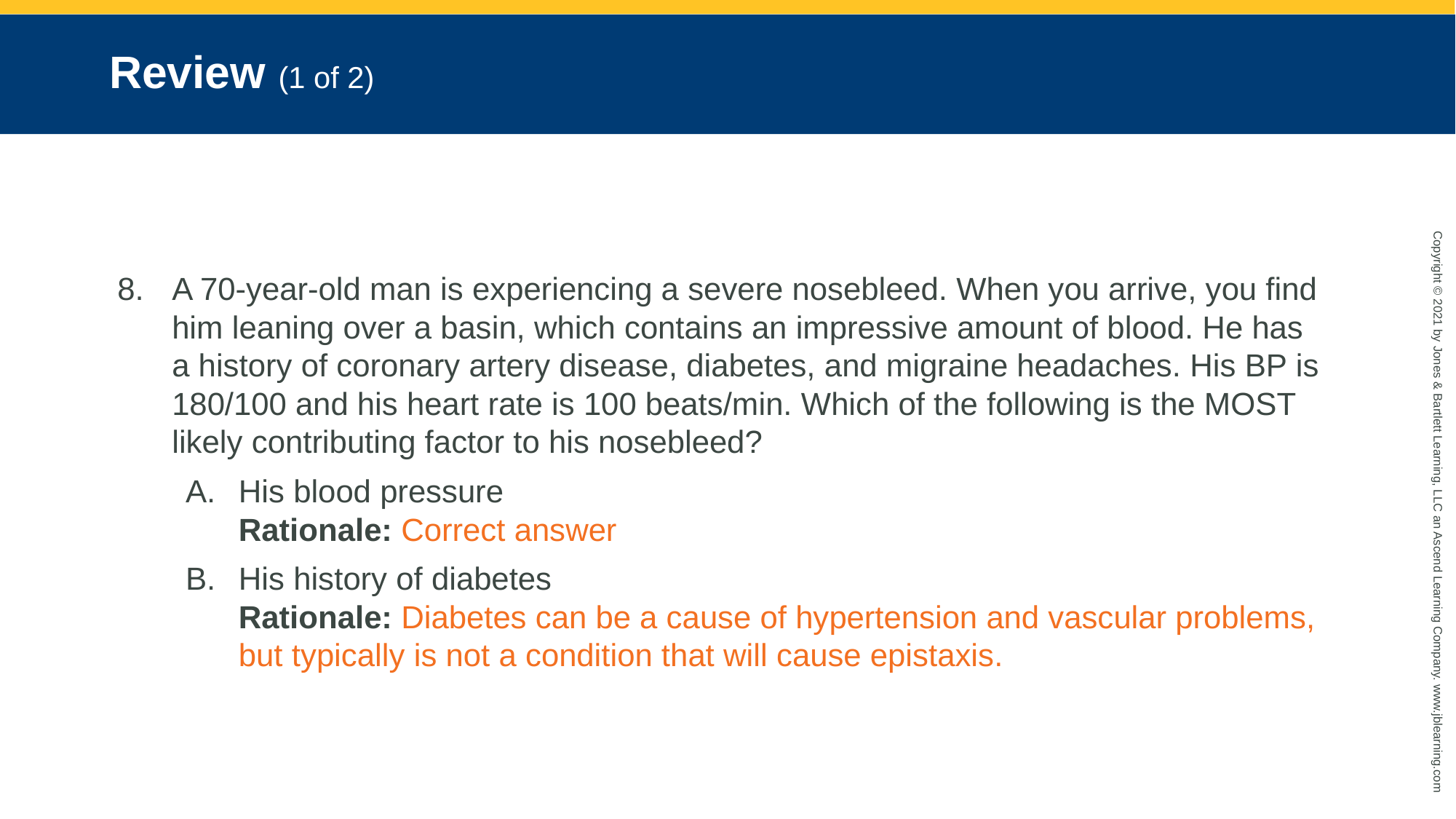

# Review (1 of 2)
A 70-year-old man is experiencing a severe nosebleed. When you arrive, you find him leaning over a basin, which contains an impressive amount of blood. He has a history of coronary artery disease, diabetes, and migraine headaches. His BP is 180/100 and his heart rate is 100 beats/min. Which of the following is the MOST likely contributing factor to his nosebleed?
His blood pressure
Rationale: Correct answer
His history of diabetes
Rationale: Diabetes can be a cause of hypertension and vascular problems, but typically is not a condition that will cause epistaxis.